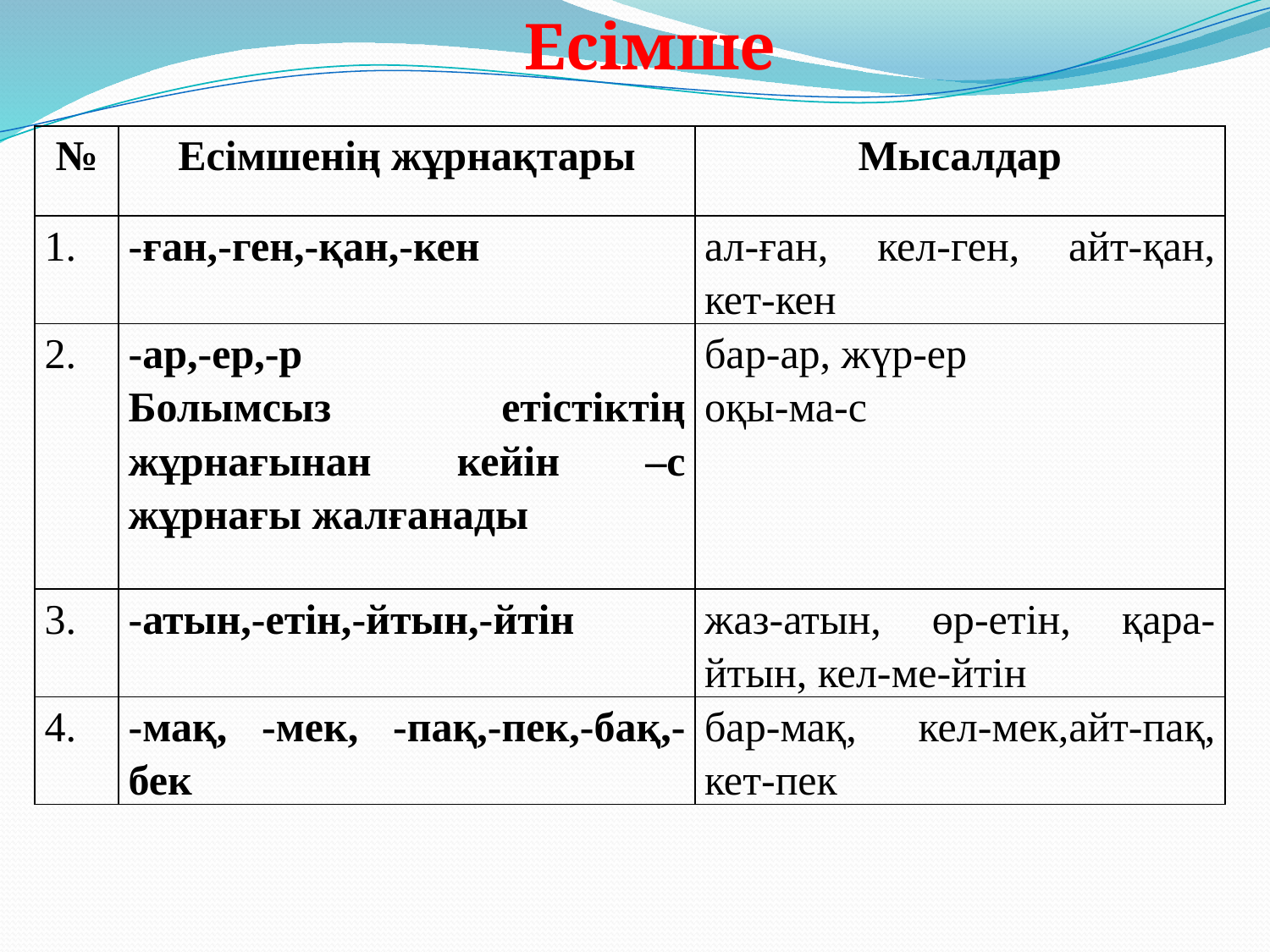

Есімше
| № | Есімшенің жұрнақтары | Мысалдар |
| --- | --- | --- |
| 1. | -ған,-ген,-қан,-кен | ал-ған, кел-ген, айт-қан, кет-кен |
| 2. | -ар,-ер,-р Болымсыз етістіктің жұрнағынан кейін –с жұрнағы жалғанады | бар-ар, жүр-ер оқы-ма-с |
| 3. | -атын,-етін,-йтын,-йтін | жаз-атын, өр-етін, қара-йтын, кел-ме-йтін |
| 4. | -мақ, -мек, -пақ,-пек,-бақ,-бек | бар-мақ, кел-мек,айт-пақ, кет-пек |